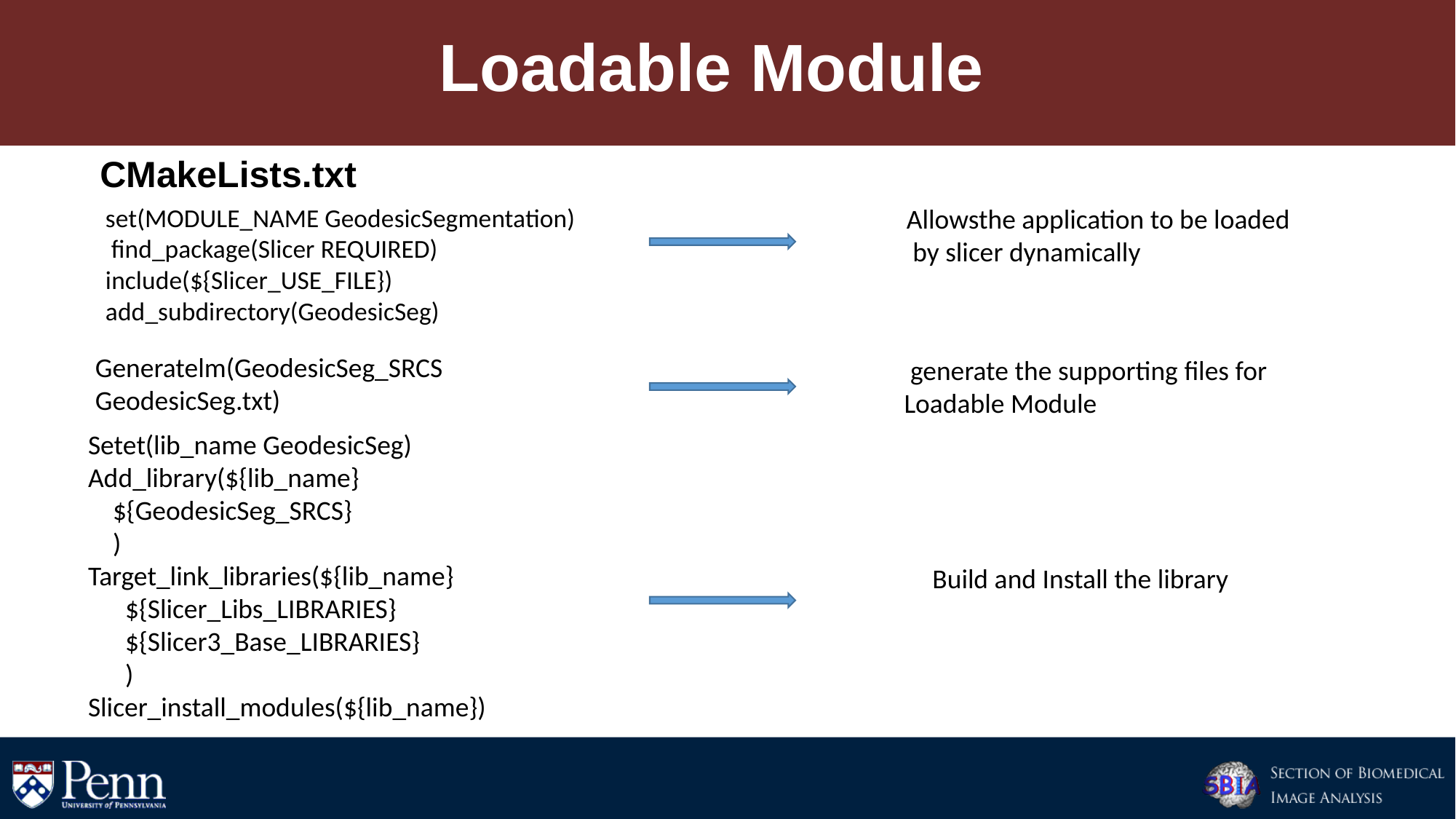

# Loadable Module
CMakeLists.txt
 set(MODULE_NAME GeodesicSegmentation)
  find_package(Slicer REQUIRED)
 include(${Slicer_USE_FILE})
 add_subdirectory(GeodesicSeg)
Allowsthe application to be loaded
 by slicer dynamically

Generatelm(GeodesicSeg_SRCS GeodesicSeg.txt)
 generate the supporting files for Loadable Module

Setet(lib_name GeodesicSeg)
Add_library(${lib_name}
    ${GeodesicSeg_SRCS}
    )
Target_link_libraries(${lib_name}
      ${Slicer_Libs_LIBRARIES}
      ${Slicer3_Base_LIBRARIES}
      )
Slicer_install_modules(${lib_name})
Build and Install the library